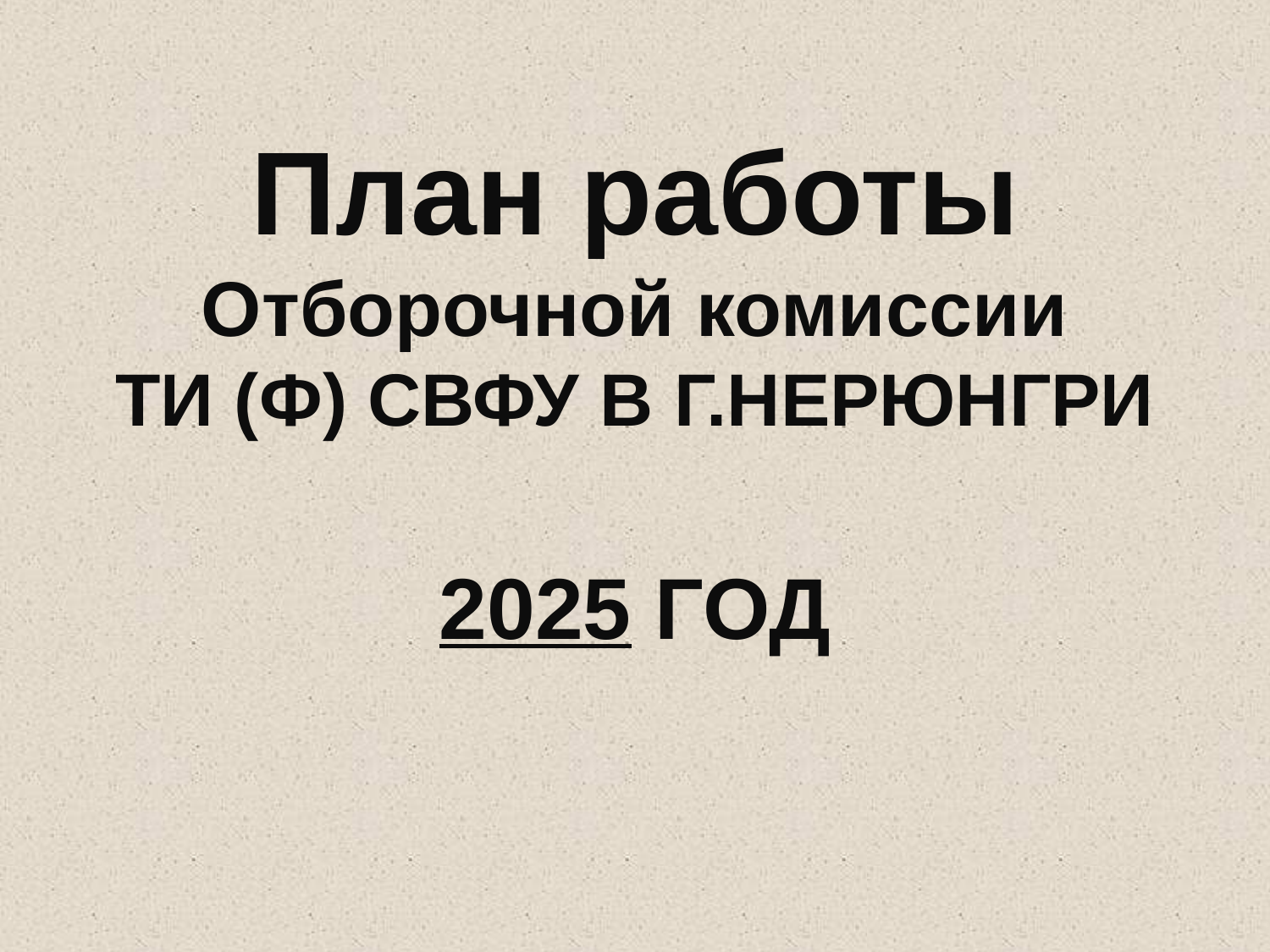

План работы
Отборочной комиссии
ТИ (Ф) СВФУ В Г.НЕРЮНГРИ
2025 ГОД